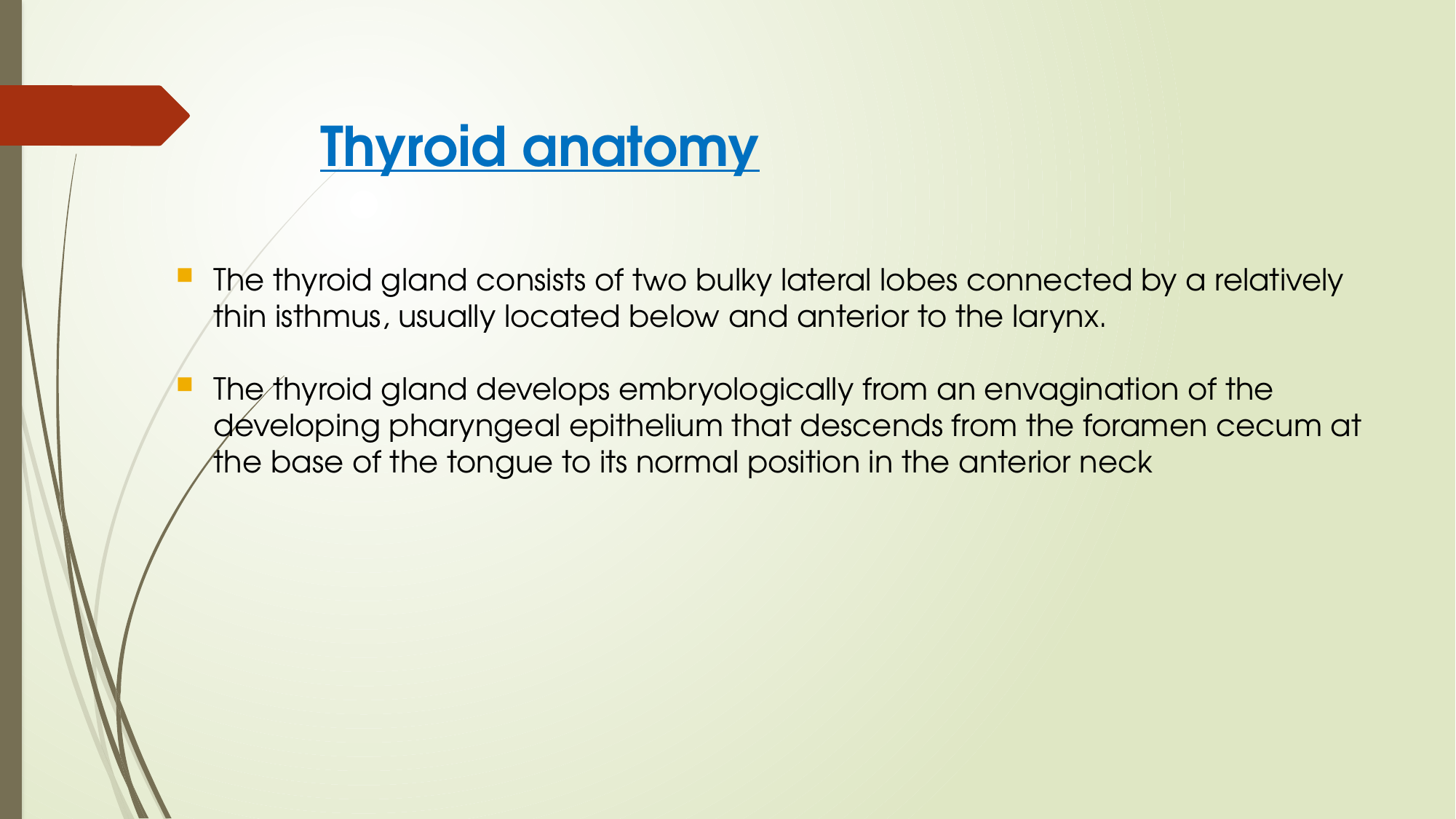

# Thyroid anatomy
The thyroid gland consists of two bulky lateral lobes connected by a relatively thin isthmus, usually located below and anterior to the larynx.

The thyroid gland develops embryologically from an envagination of the developing pharyngeal epithelium that descends from the foramen cecum at the base of the tongue to its normal position in the anterior neck